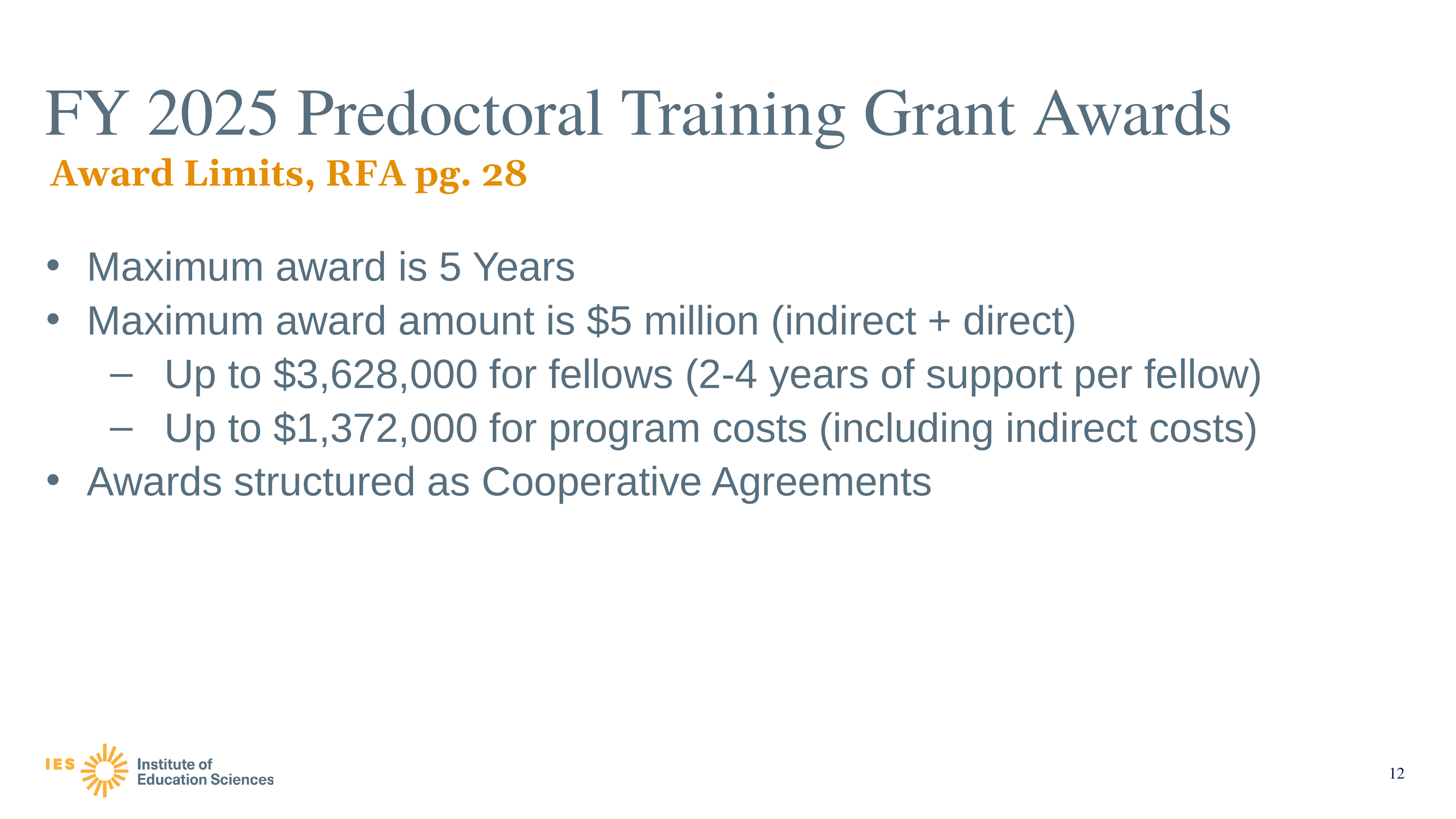

# FY 2025 Predoctoral Training Grant Awards
Award Limits, RFA pg. 28
Maximum award is 5 Years
Maximum award amount is $5 million (indirect + direct)
Up to $3,628,000 for fellows (2-4 years of support per fellow)
Up to $1,372,000 for program costs (including indirect costs)
Awards structured as Cooperative Agreements

12